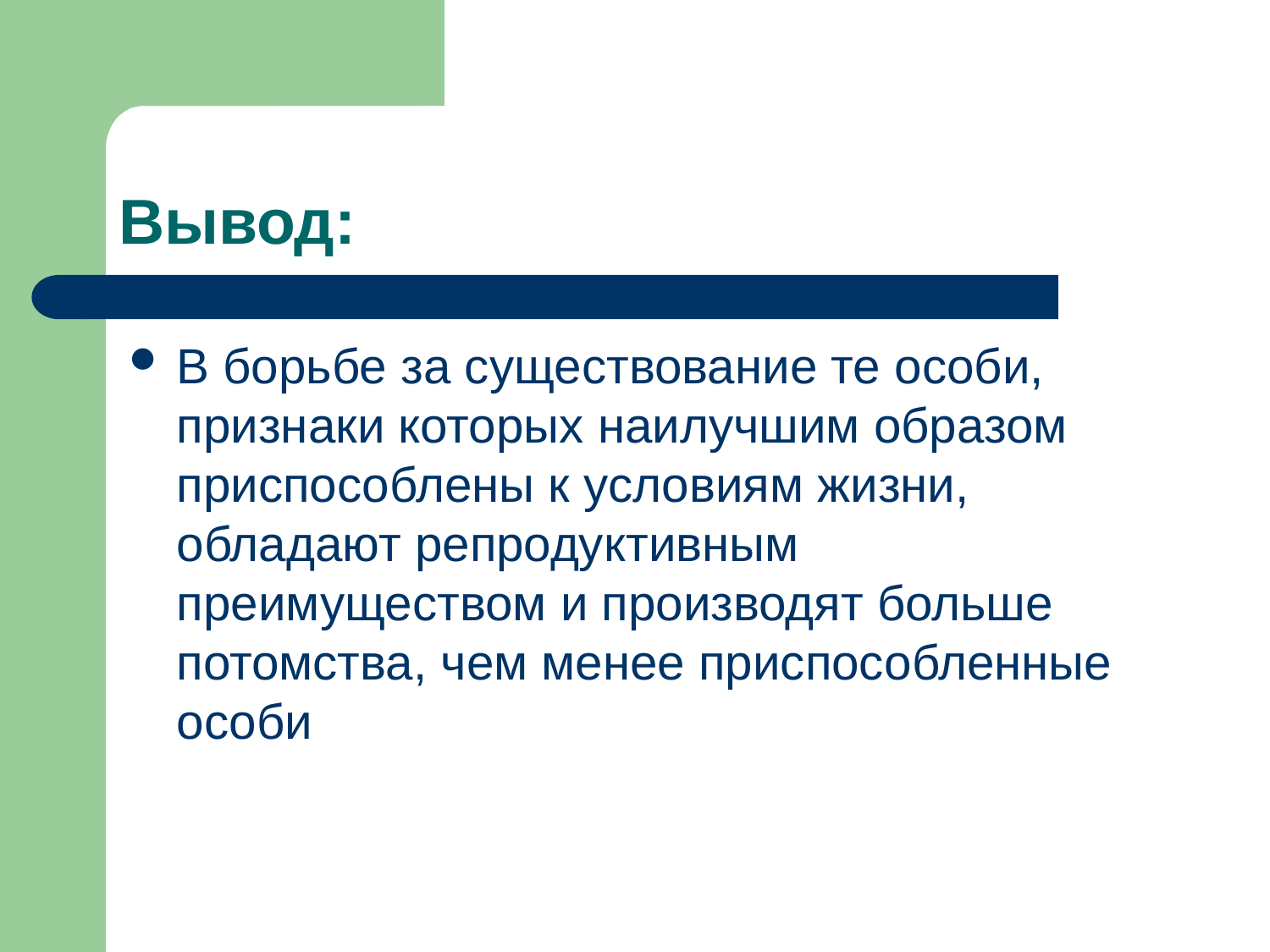

# Вывод:
В борьбе за существование те особи, признаки которых наилучшим образом приспособлены к условиям жизни, обладают репродуктивным преимуществом и производят больше потомства, чем менее приспособленные особи